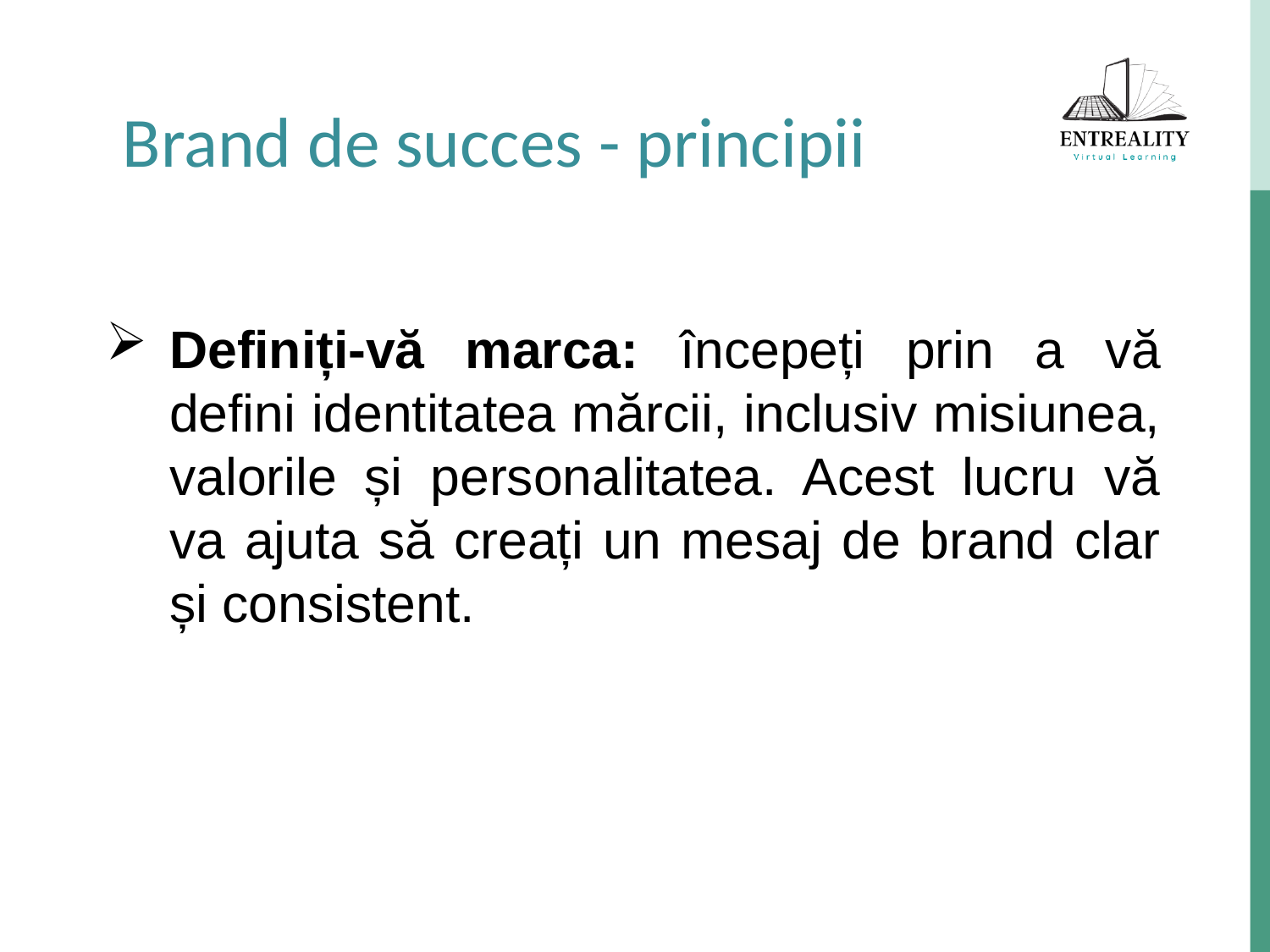

Brand de succes - principii
Definiți-vă marca: începeți prin a vă defini identitatea mărcii, inclusiv misiunea, valorile și personalitatea. Acest lucru vă va ajuta să creați un mesaj de brand clar și consistent.